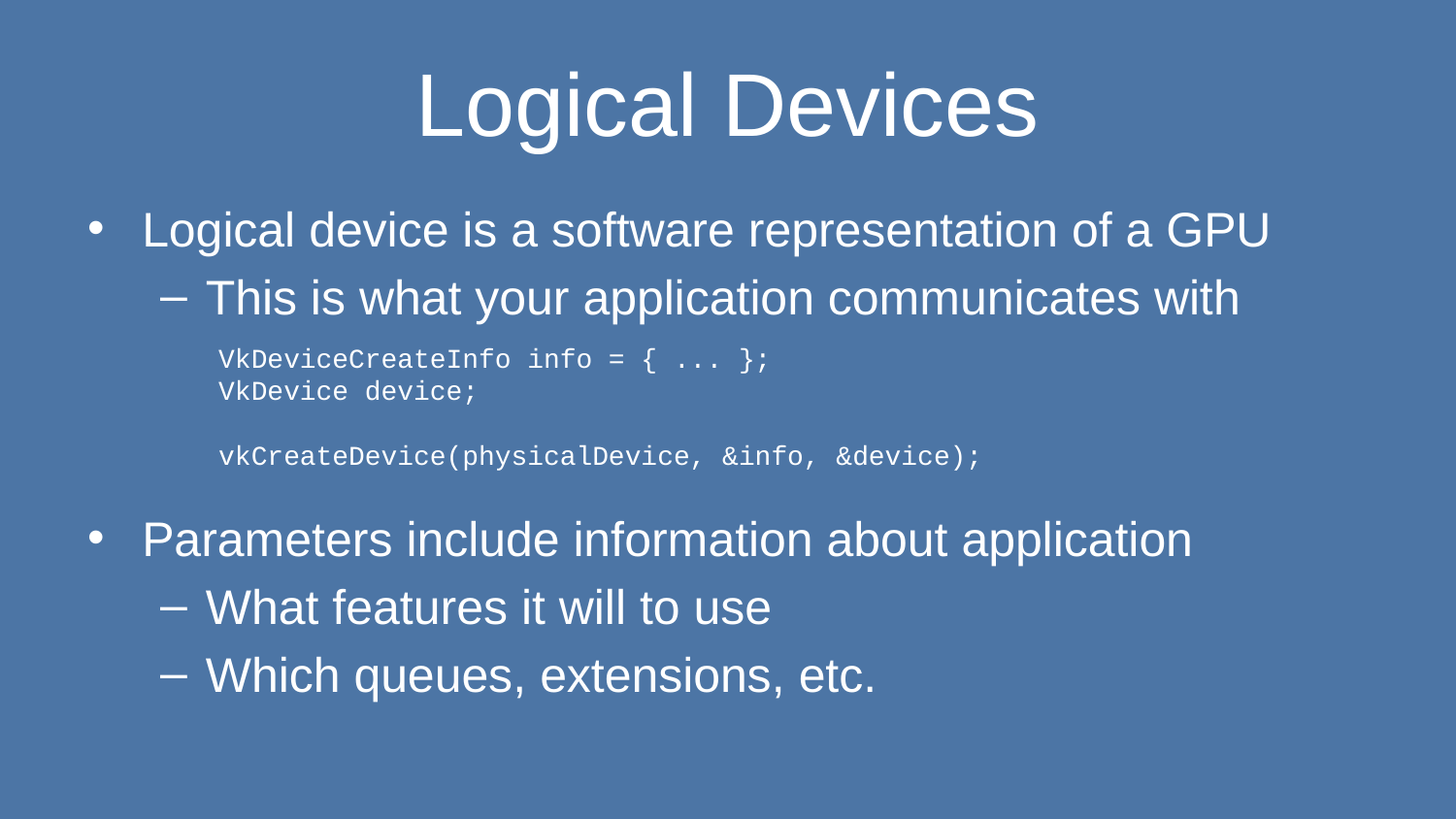

# Logical Devices
Logical device is a software representation of a GPU
This is what your application communicates with

Parameters include information about application
What features it will to use
Which queues, extensions, etc.

VkDeviceCreateInfo info = { ... };
VkDevice device;

vkCreateDevice(physicalDevice, &info, &device);